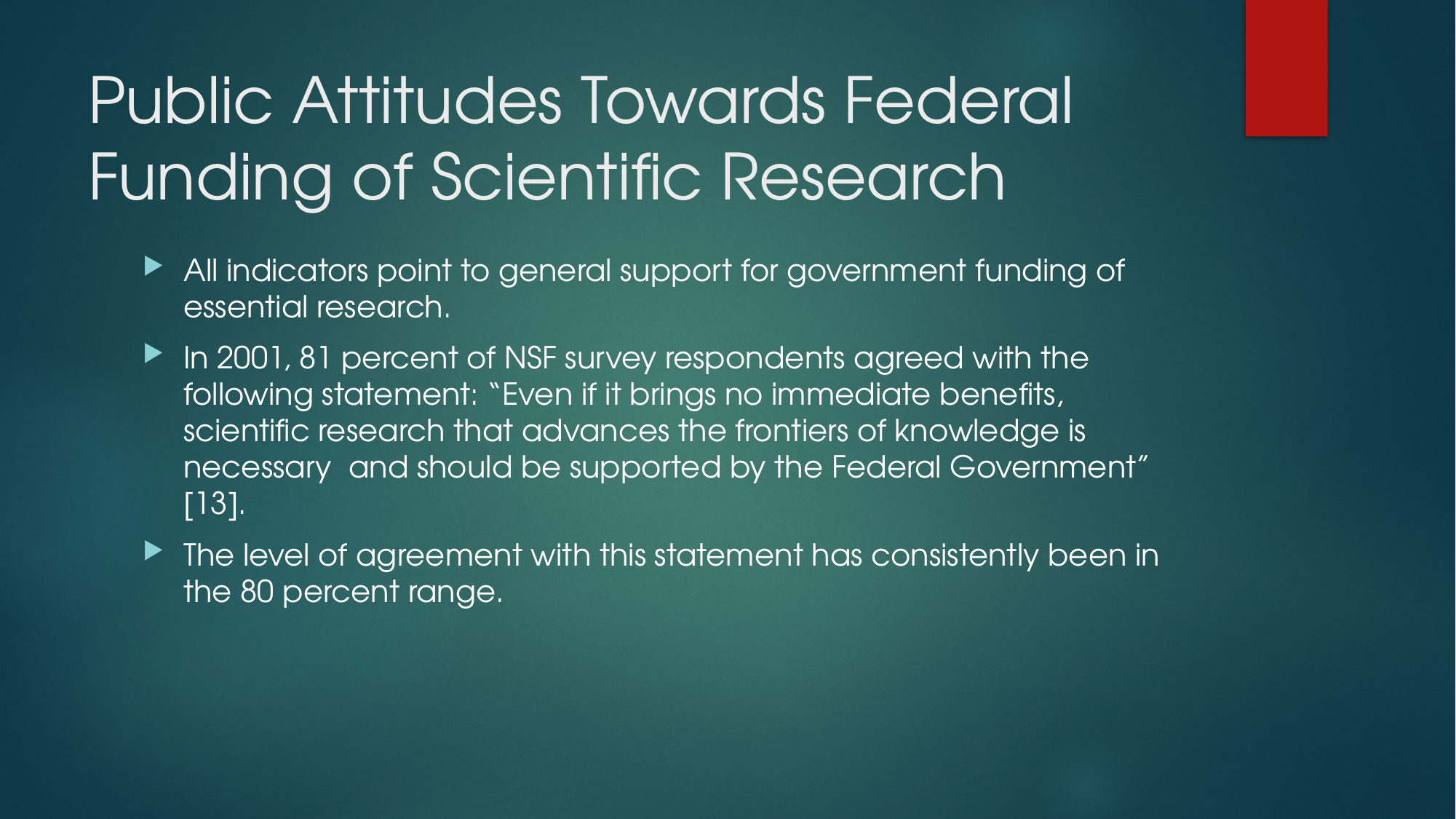

# Public Attitudes Towards Federal Funding of Scientific Research
All indicators point to general support for government funding of essential research.
In 2001, 81 percent of NSF survey respondents agreed with the following statement: “Even if it brings no immediate benefits, scientific research that advances the frontiers of knowledge is necessary  and should be supported by the Federal Government” [13].
The level of agreement with this statement has consistently been in the 80 percent range.